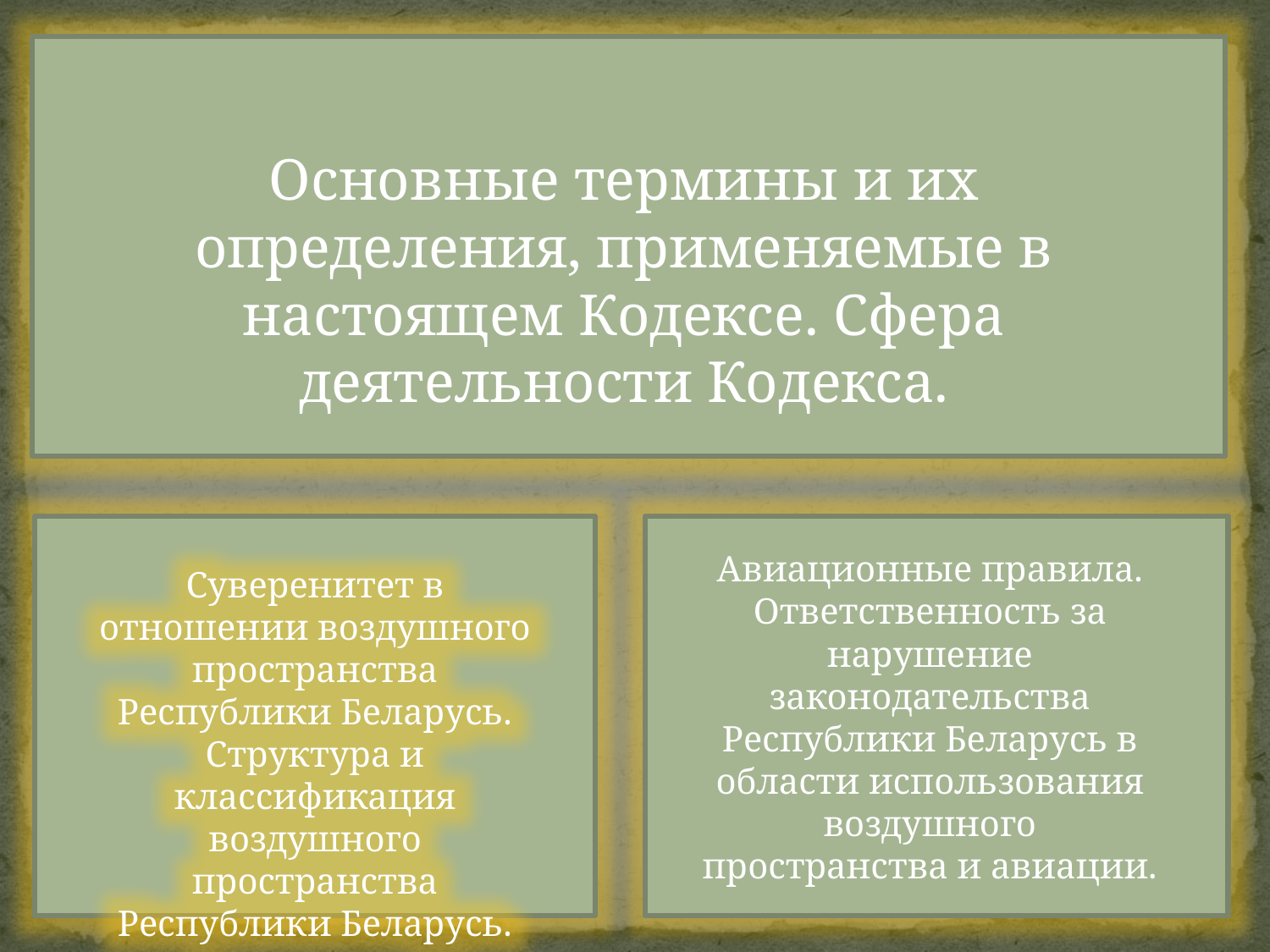

Основные термины и их определения, применяемые в настоящем Кодексе. Сфера деятельности Кодекса.

Авиационные правила. Ответственность за нарушение законодательства Республики Беларусь в области использования воздушного пространства и авиации.

Суверенитет в отношении воздушного пространства Республики Беларусь. Структура и классификация воздушного пространства Республики Беларусь.